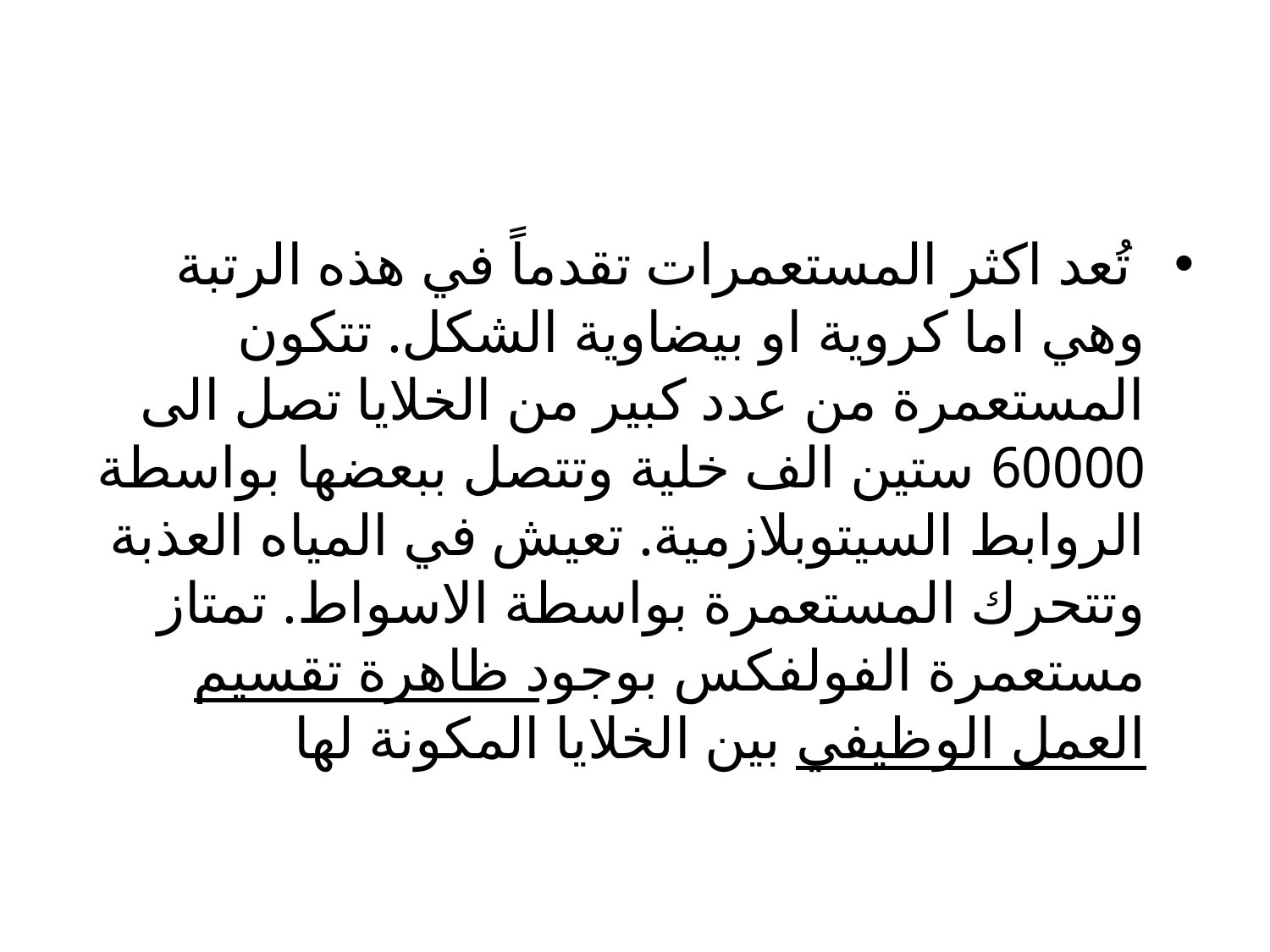

تُعد اكثر المستعمرات تقدماً في هذه الرتبة وهي اما كروية او بيضاوية الشكل. تتكون المستعمرة من عدد كبير من الخلايا تصل الى 60000 ستين الف خلية وتتصل ببعضها بواسطة الروابط السيتوبلازمية. تعيش في المياه العذبة وتتحرك المستعمرة بواسطة الاسواط. تمتاز مستعمرة الفولفكس بوجود ظاهرة تقسيم العمل الوظيفي بين الخلايا المكونة لها